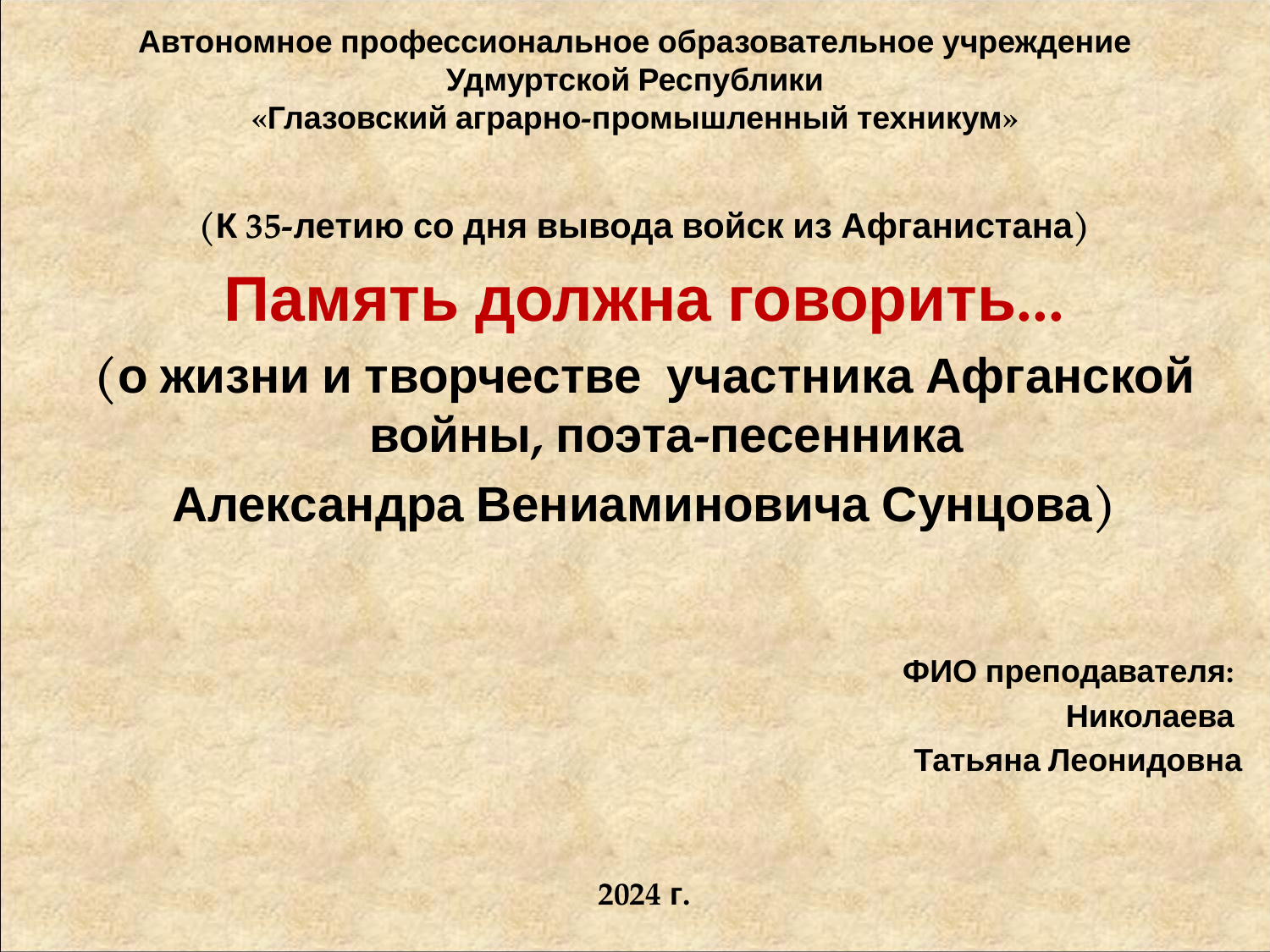

# Автономное профессиональное образовательное учреждение Удмуртской Республики «Глазовский аграрно-промышленный техникум»
(К 35-летию со дня вывода войск из Афганистана)
Память должна говорить...
(о жизни и творчестве  участника Афганской войны, поэта-песенника
Александра Вениаминовича Сунцова)

ФИО преподавателя:
Николаева
Татьяна Леонидовна

2024 г.